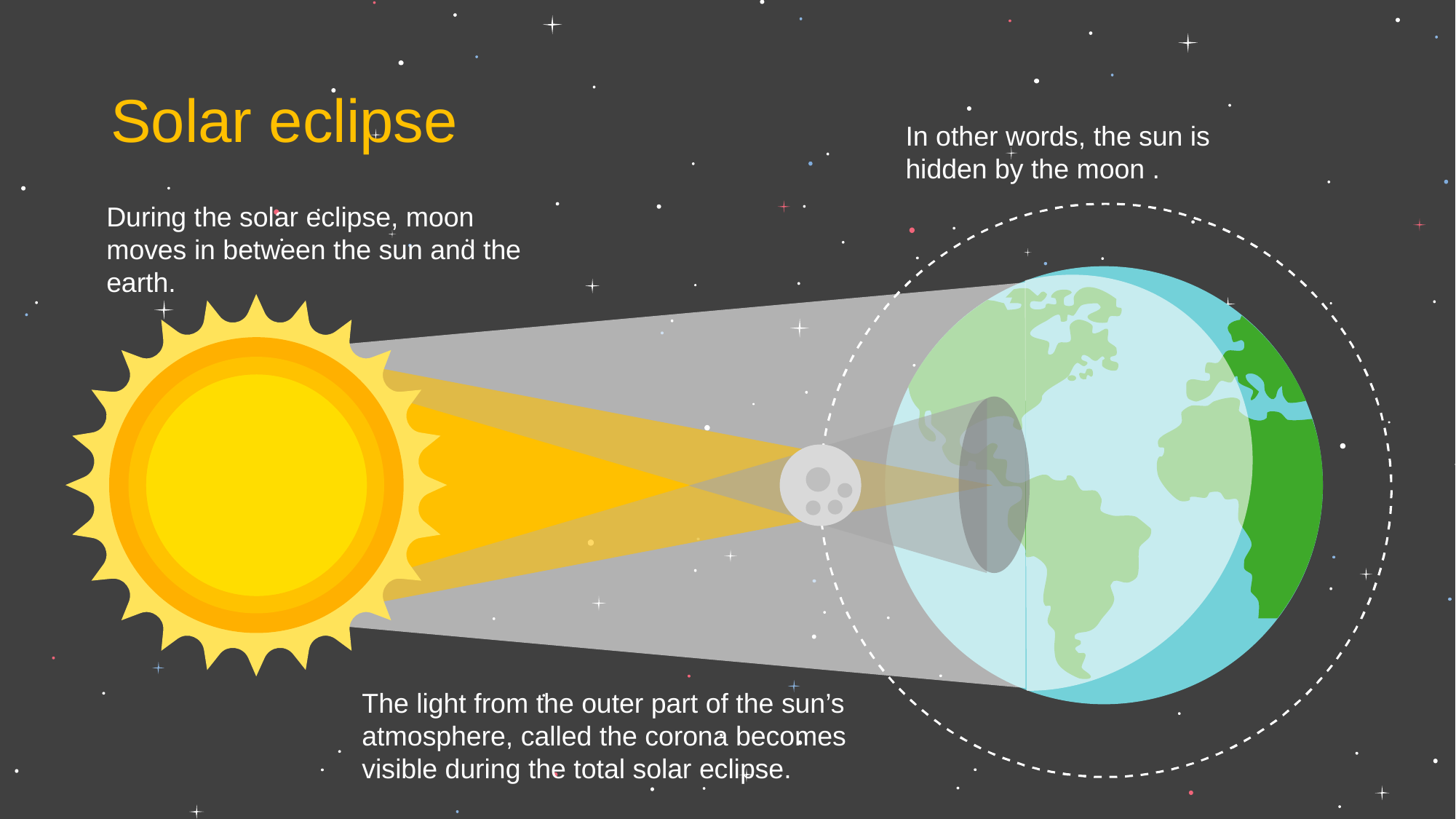

# Solar eclipse
In other words, the sun is hidden by the moon .
During the solar eclipse, moon moves in between the sun and the earth.

The light from the outer part of the sun’s atmosphere, called the corona becomes visible during the total solar eclipse.